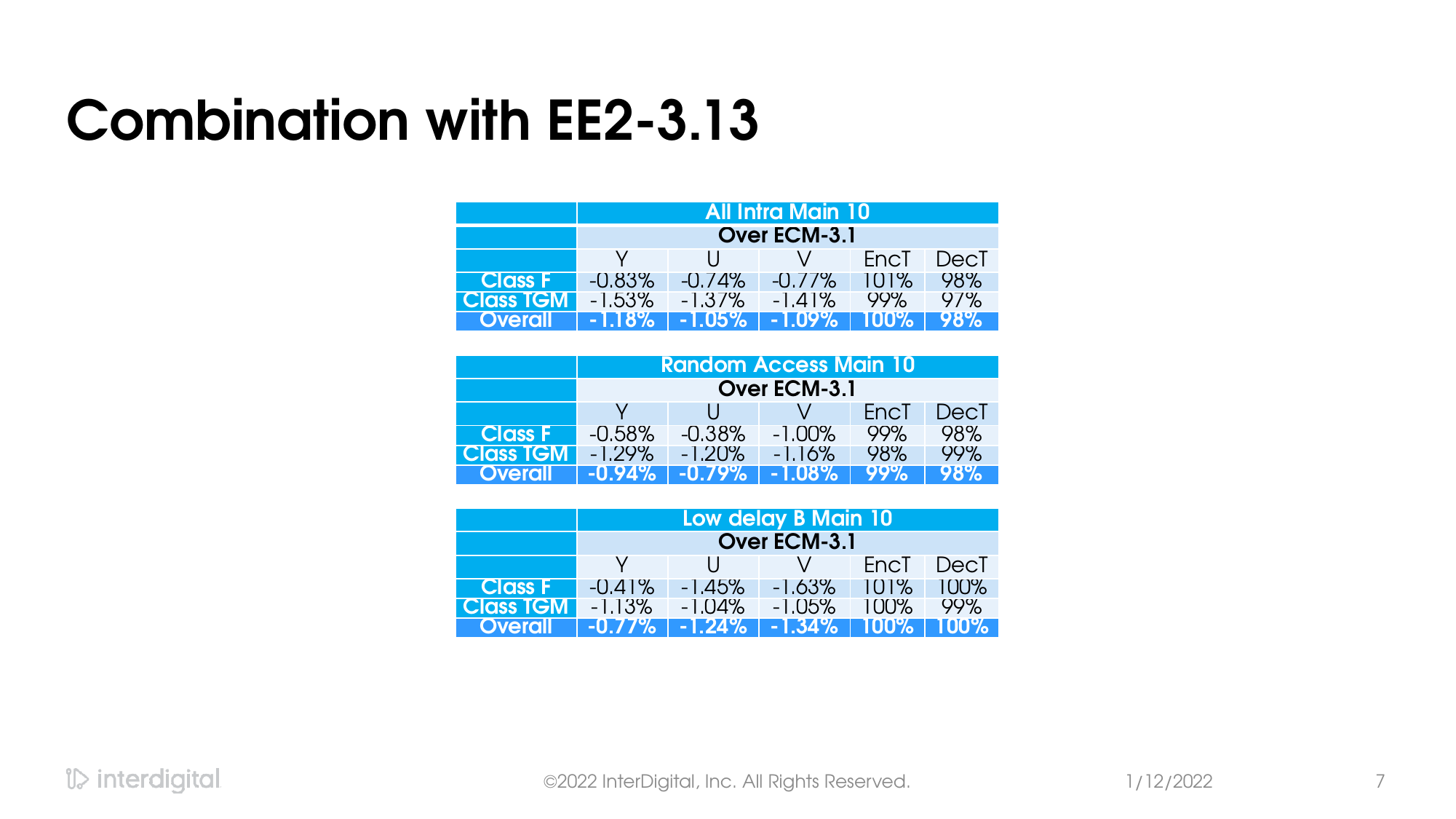

# Combination with EE2-3.13
|  | All Intra Main 10 |  |  |  |  |
| --- | --- | --- | --- | --- | --- |
|  | Over ECM-3.1 |  |  |  |  |
|  | Y | U | V | EncT | DecT |
| Class F | -0.83% | -0.74% | -0.77% | 101% | 98% |
| Class TGM | -1.53% | -1.37% | -1.41% | 99% | 97% |
| Overall | -1.18% | -1.05% | -1.09% | 100% | 98% |
|  |  |  |  |  |  |
|  | Random Access Main 10 |  |  |  |  |
|  | Over ECM-3.1 |  |  |  |  |
|  | Y | U | V | EncT | DecT |
| Class F | -0.58% | -0.38% | -1.00% | 99% | 98% |
| Class TGM | -1.29% | -1.20% | -1.16% | 98% | 99% |
| Overall | -0.94% | -0.79% | -1.08% | 99% | 98% |
|  |  |  |  |  |  |
|  | Low delay B Main 10 |  |  |  |  |
|  | Over ECM-3.1 |  |  |  |  |
|  | Y | U | V | EncT | DecT |
| Class F | -0.41% | -1.45% | -1.63% | 101% | 100% |
| Class TGM | -1.13% | -1.04% | -1.05% | 100% | 99% |
| Overall | -0.77% | -1.24% | -1.34% | 100% | 100% |
©2022 InterDigital, Inc. All Rights Reserved.
1/12/2022
7